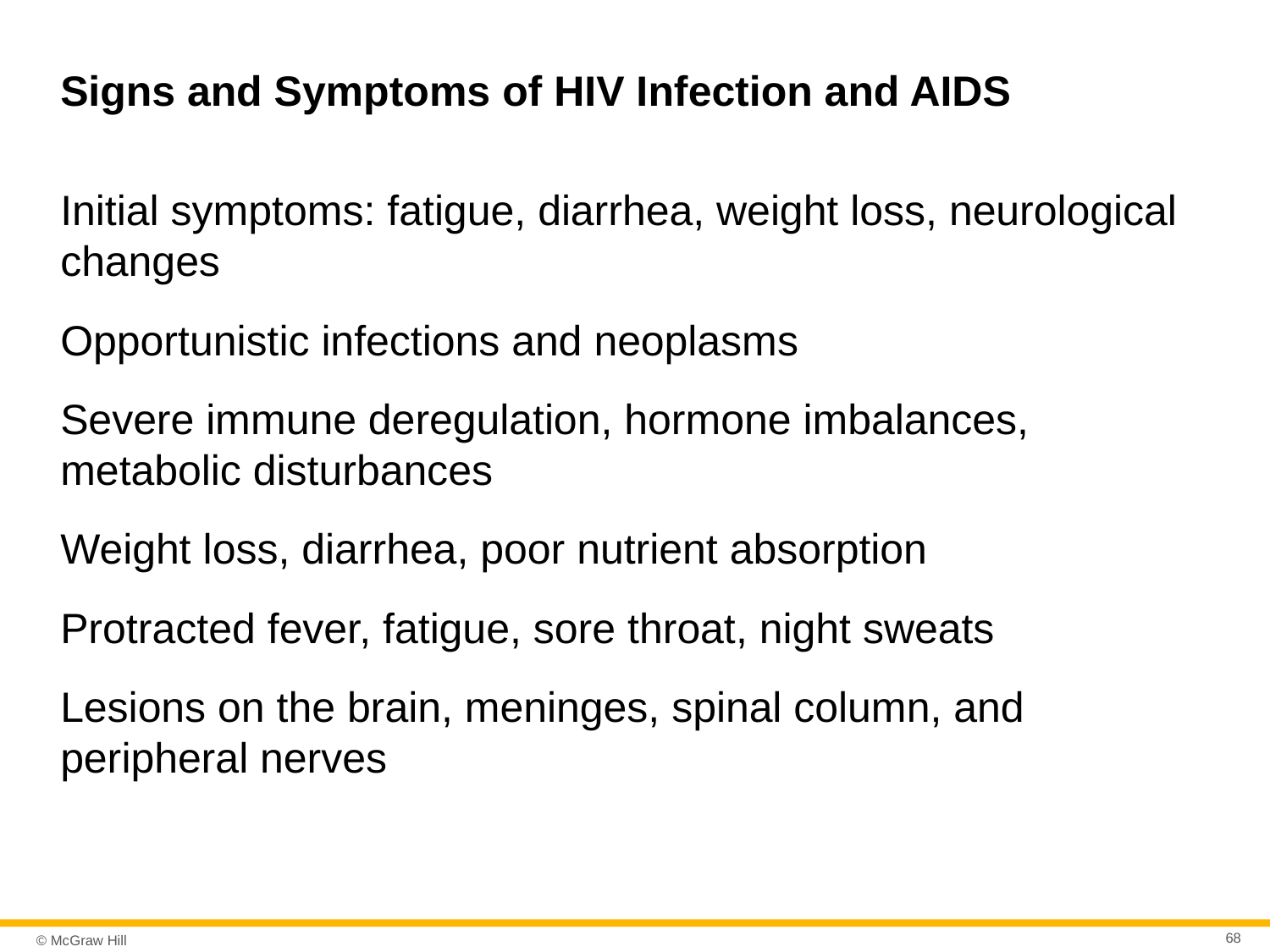

# Signs and Symptoms of HIV Infection and AIDS
Initial symptoms: fatigue, diarrhea, weight loss, neurological changes
Opportunistic infections and neoplasms
Severe immune deregulation, hormone imbalances, metabolic disturbances
Weight loss, diarrhea, poor nutrient absorption
Protracted fever, fatigue, sore throat, night sweats
Lesions on the brain, meninges, spinal column, and peripheral nerves